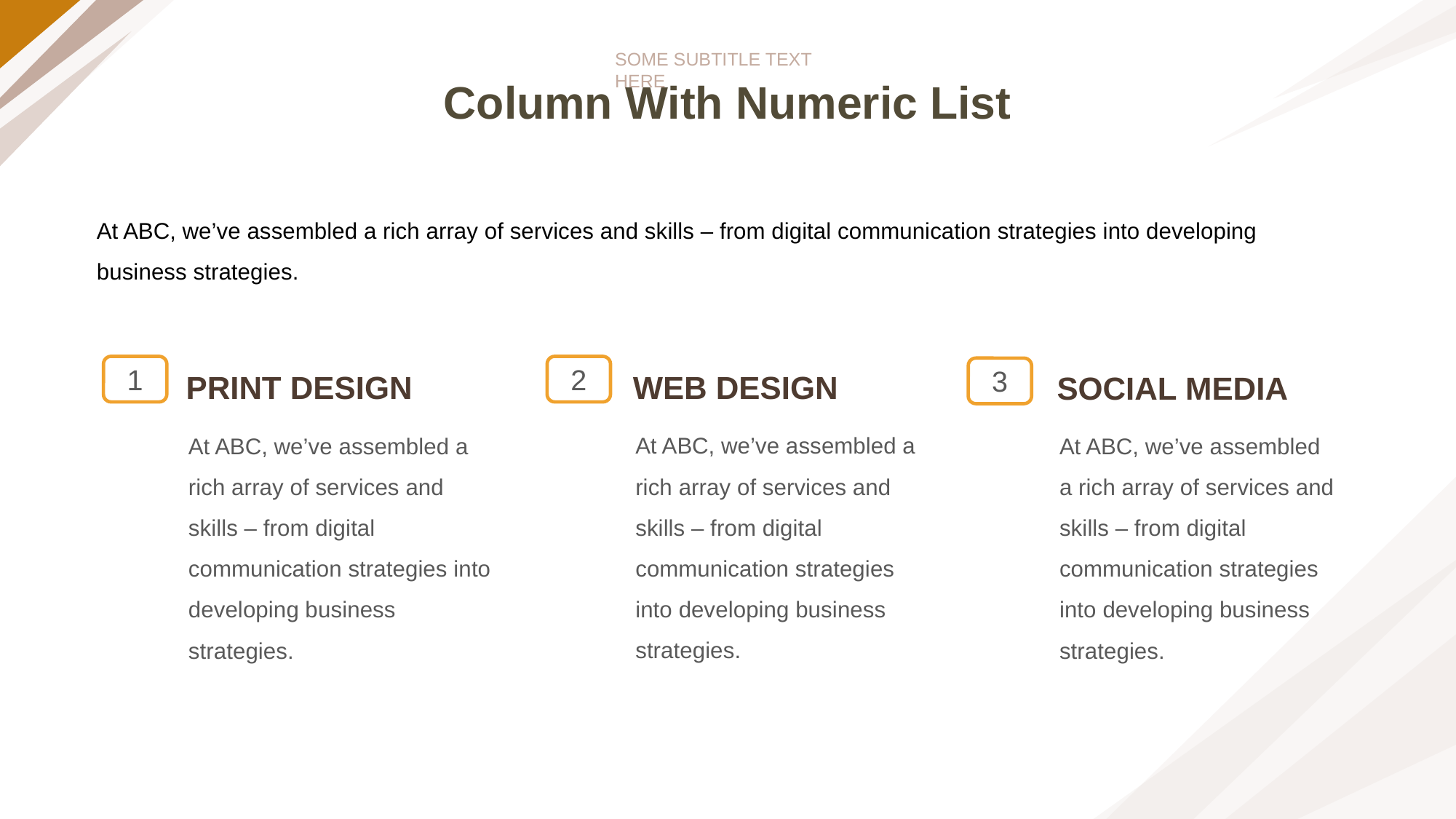

SOME SUBTITLE TEXT HERE
# Column With Numeric List
At ABC, we’ve assembled a rich array of services and skills – from digital communication strategies into developing business strategies.

1
PRINT DESIGN
At ABC, we’ve assembled a rich array of services and skills – from digital communication strategies into developing business strategies.

2
WEB DESIGN
At ABC, we’ve assembled a rich array of services and skills – from digital communication strategies into developing business strategies.

3
SOCIAL MEDIA
At ABC, we’ve assembled a rich array of services and skills – from digital communication strategies into developing business strategies.